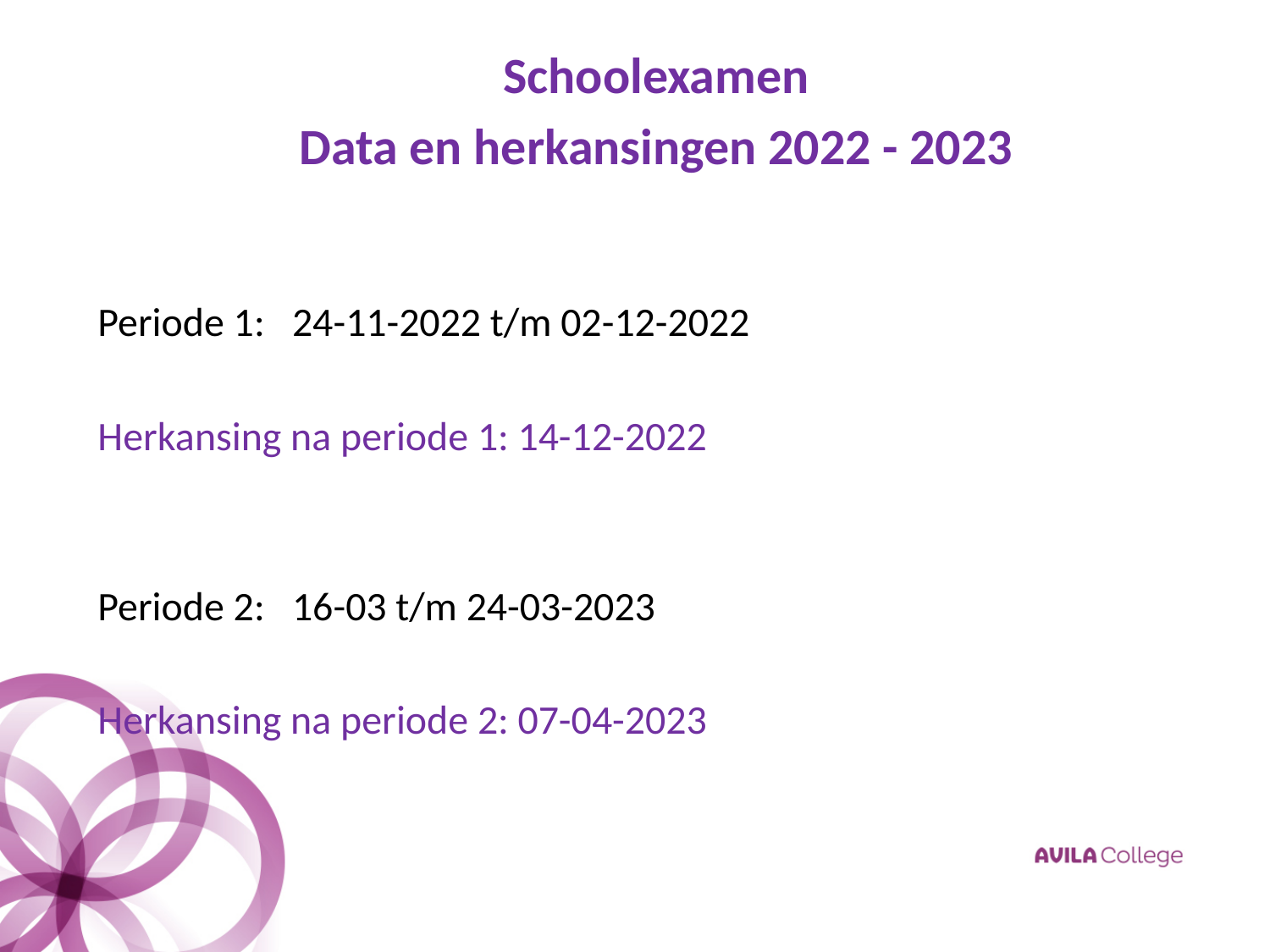

Schoolexamen
Data en herkansingen 2022 - 2023

Periode 1:   24-11-2022 t/m 02-12-2022

Herkansing na periode 1: 14-12-2022

Periode 2:   16-03 t/m 24-03-2023

Herkansing na periode 2: 07-04-2023